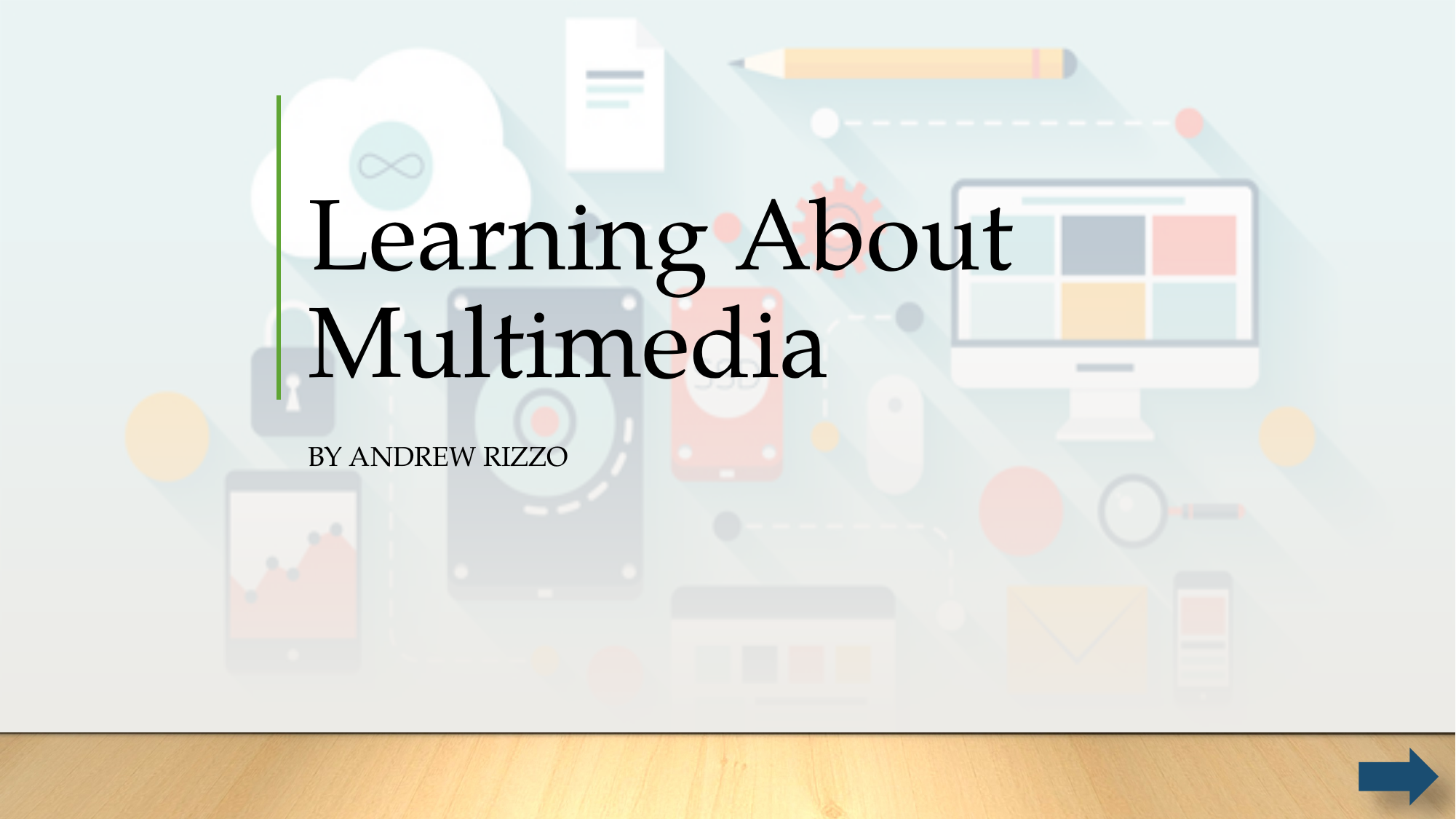

# Learning About Multimedia
By Andrew Rizzo